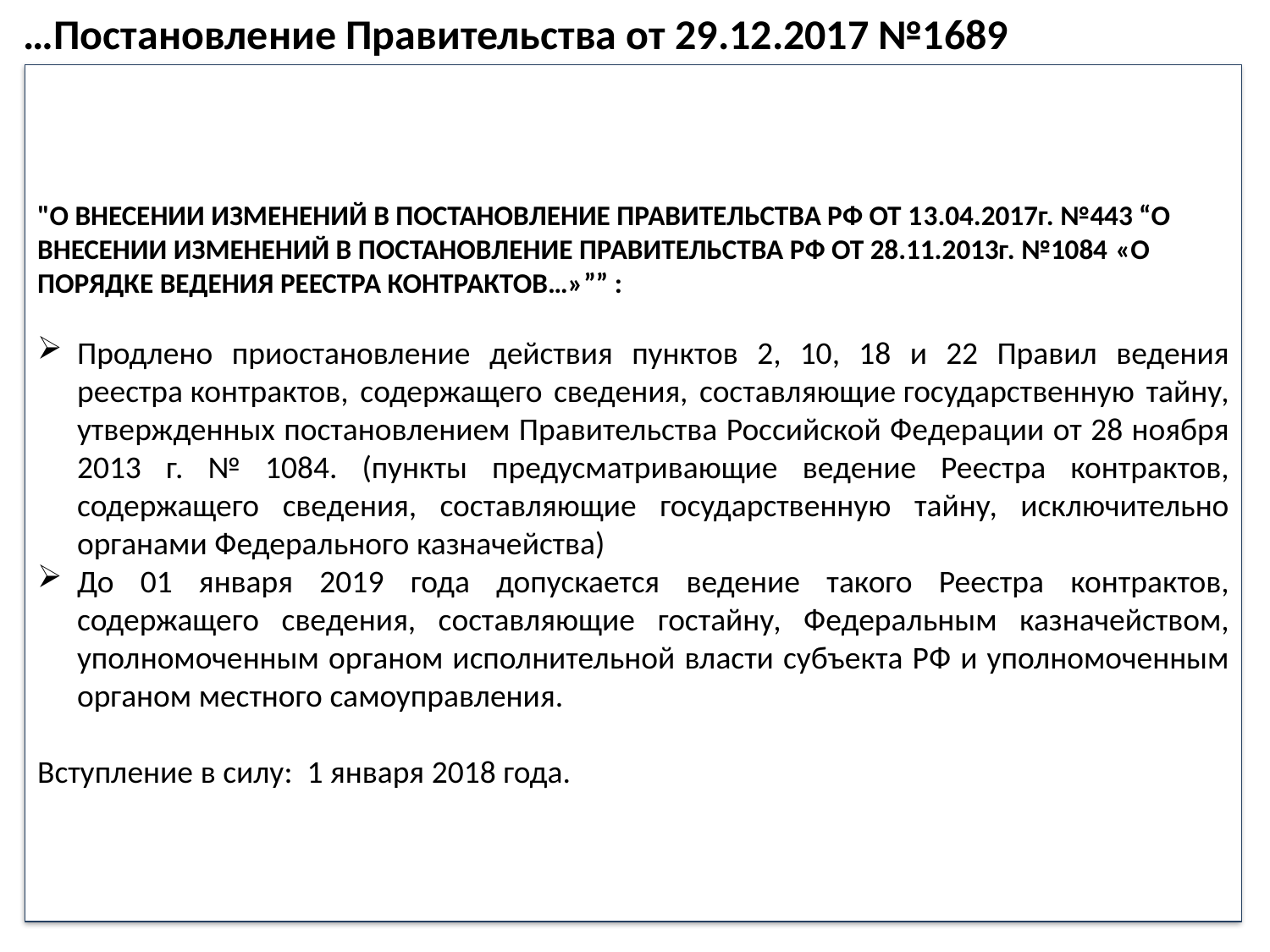

…Постановление Правительства от 29.12.2017 №1689
"О ВНЕСЕНИИ ИЗМЕНЕНИЙ В ПОСТАНОВЛЕНИЕ ПРАВИТЕЛЬСТВА РФ ОТ 13.04.2017г. №443 “О ВНЕСЕНИИ ИЗМЕНЕНИЙ В ПОСТАНОВЛЕНИЕ ПРАВИТЕЛЬСТВА РФ ОТ 28.11.2013г. №1084 «О ПОРЯДКЕ ВЕДЕНИЯ РЕЕСТРА КОНТРАКТОВ…»”” :

Продлено приостановление действия пунктов 2, 10, 18 и 22 Правил ведения реестра контрактов, содержащего сведения, составляющие государственную тайну, утвержденных постановлением Правительства Российской Федерации от 28 ноября 2013 г. № 1084. (пункты предусматривающие ведение Реестра контрактов, содержащего сведения, составляющие государственную тайну, исключительно органами Федерального казначейства)
До 01 января 2019 года допускается ведение такого Реестра контрактов, содержащего сведения, составляющие гостайну, Федеральным казначейством, уполномоченным органом исполнительной власти субъекта РФ и уполномоченным органом местного самоуправления.

Вступление в силу:  1 января 2018 года.
22